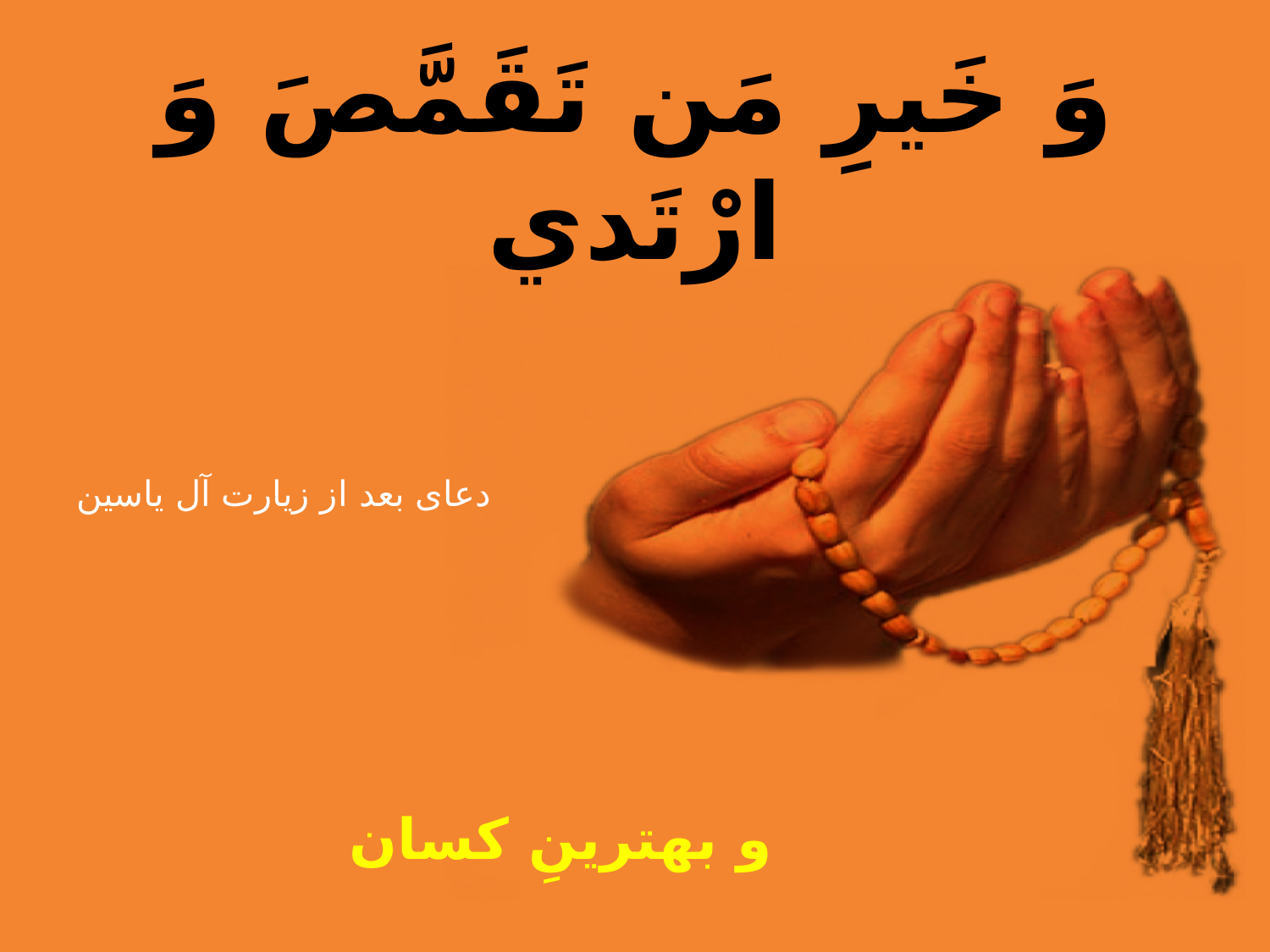

وَ خَيرِ مَن تَقَمَّصَ وَ ارْتَدي
و بهترينِ كسان